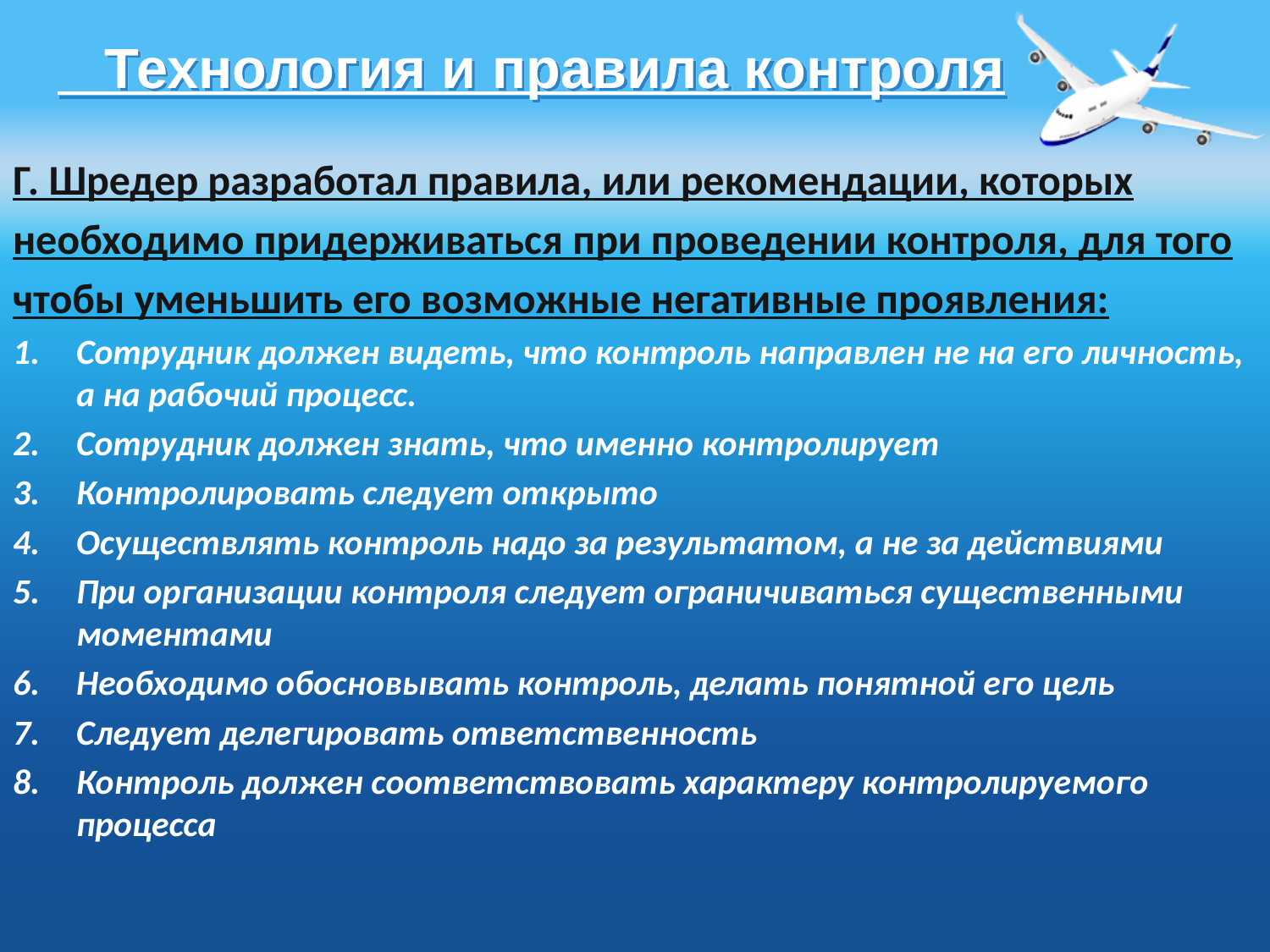

# Технология и правила контроля
Г. Шредер разработал правила, или рекомендации, которых
необходимо придерживаться при проведении контроля, для того
чтобы уменьшить его возможные негативные проявления:
Сотрудник должен видеть, что контроль направлен не на его личность, а на рабочий процесс.
Сотрудник должен знать, что именно контролирует
Контролировать следует открыто
Осуществлять контроль надо за результатом, а не за действиями
При организации контроля следует ограничиваться существенными моментами
Необходимо обосновывать контроль, делать понятной его цель
Следует делегировать ответственность
Контроль должен соответствовать характеру контролируемого процесса